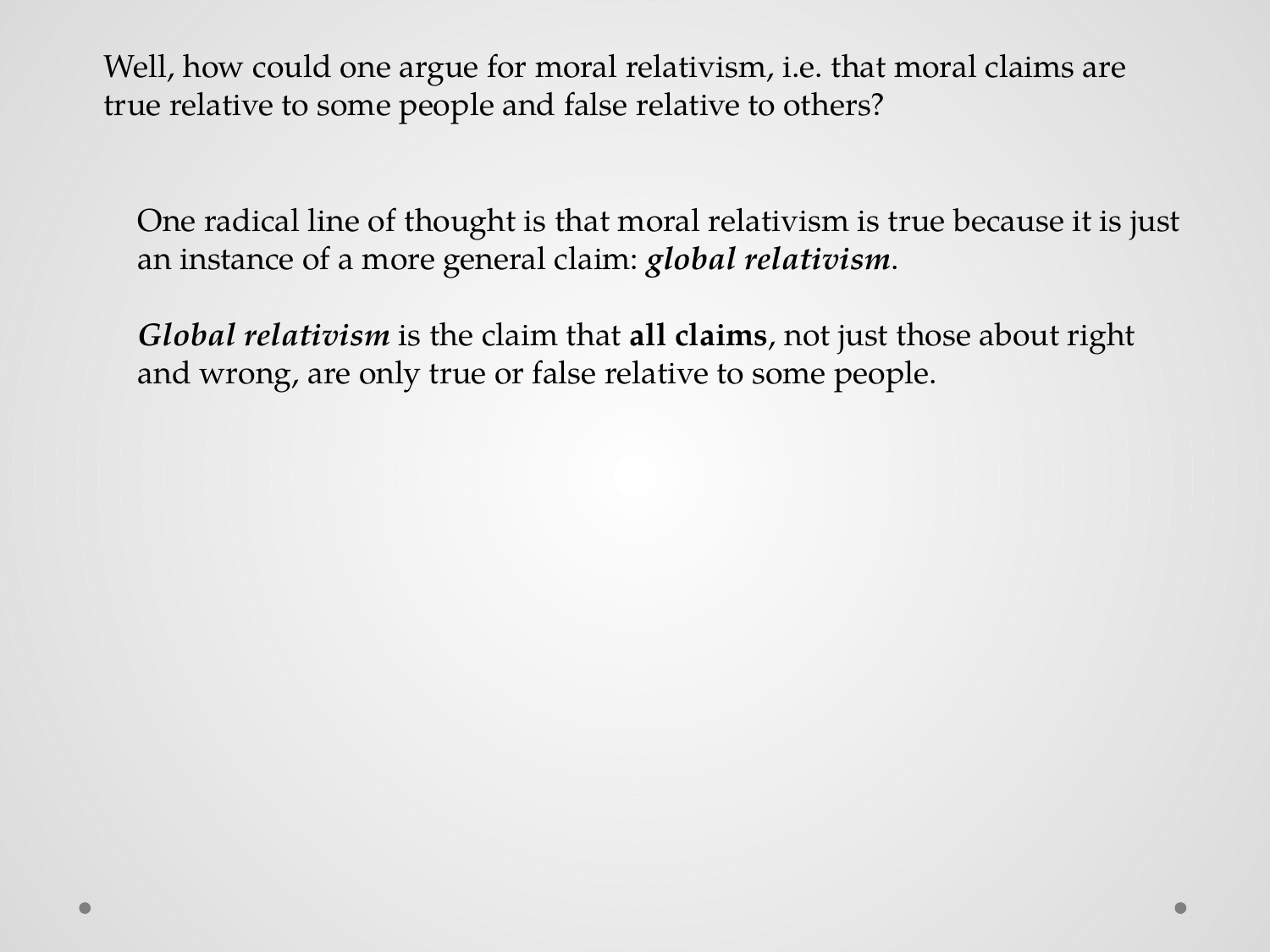

Well, how could one argue for moral relativism, i.e. that moral claims are true relative to some people and false relative to others?
One radical line of thought is that moral relativism is true because it is just an instance of a more general claim: global relativism.

Global relativism is the claim that all claims, not just those about right and wrong, are only true or false relative to some people.